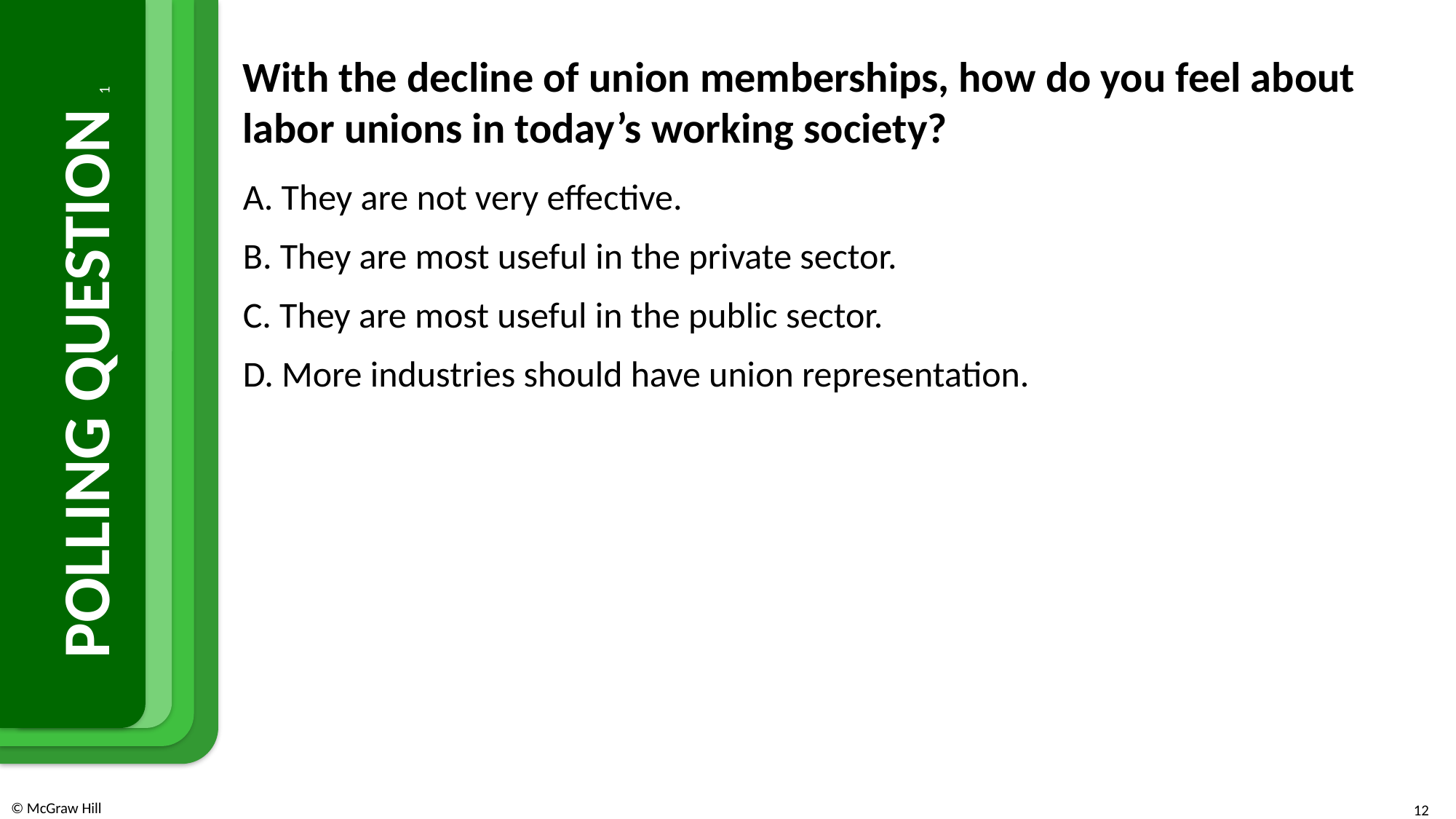

With the decline of union memberships, how do you feel about labor unions in today’s working society?
A. They are not very effective.
B. They are most useful in the private sector.
C. They are most useful in the public sector.
D. More industries should have union representation.
# POLLING QUESTION 1